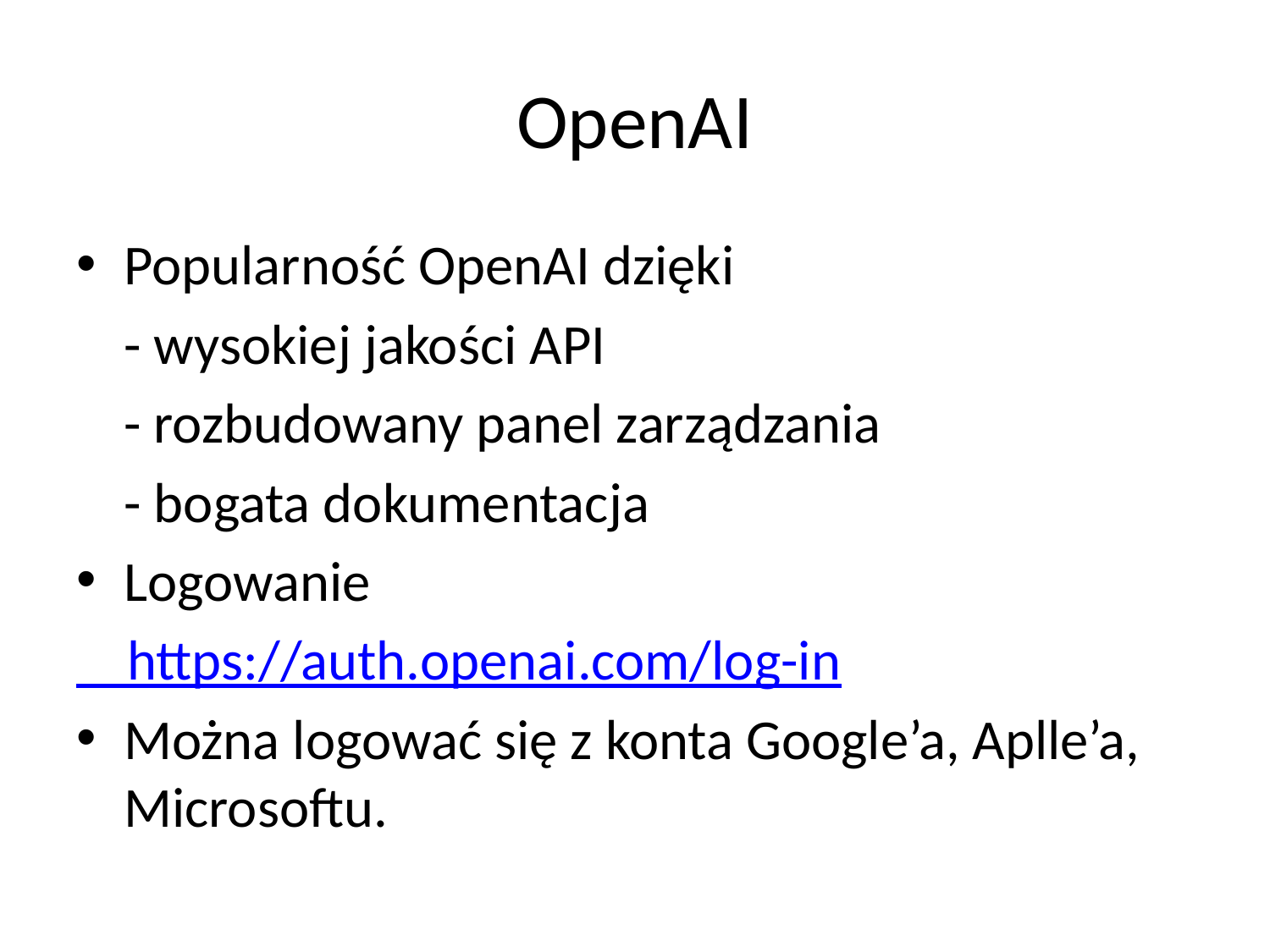

# OpenAI
Popularność OpenAI dzięki
	- wysokiej jakości API
	- rozbudowany panel zarządzania
	- bogata dokumentacja
Logowanie
    https://auth.openai.com/log-in
Można logować się z konta Google’a, Aplle’a, Microsoftu.